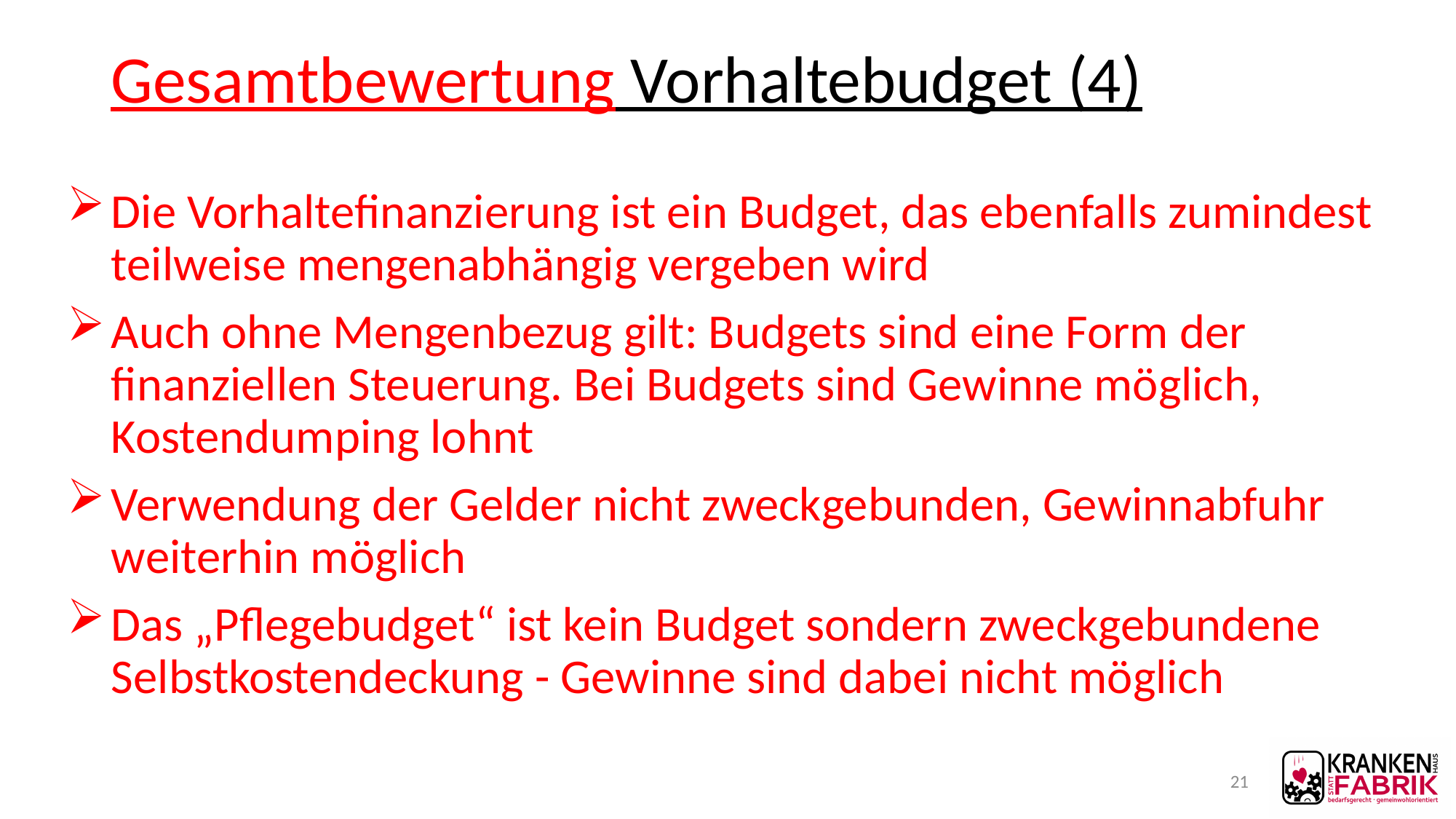

# Gesamtbewertung Vorhaltebudget (4)
Die Vorhaltefinanzierung ist ein Budget, das ebenfalls zumindest teilweise mengenabhängig vergeben wird
Auch ohne Mengenbezug gilt: Budgets sind eine Form der finanziellen Steuerung. Bei Budgets sind Gewinne möglich, Kostendumping lohnt
Verwendung der Gelder nicht zweckgebunden, Gewinnabfuhr weiterhin möglich
Das „Pflegebudget“ ist kein Budget sondern zweckgebundene Selbstkostendeckung - Gewinne sind dabei nicht möglich

21